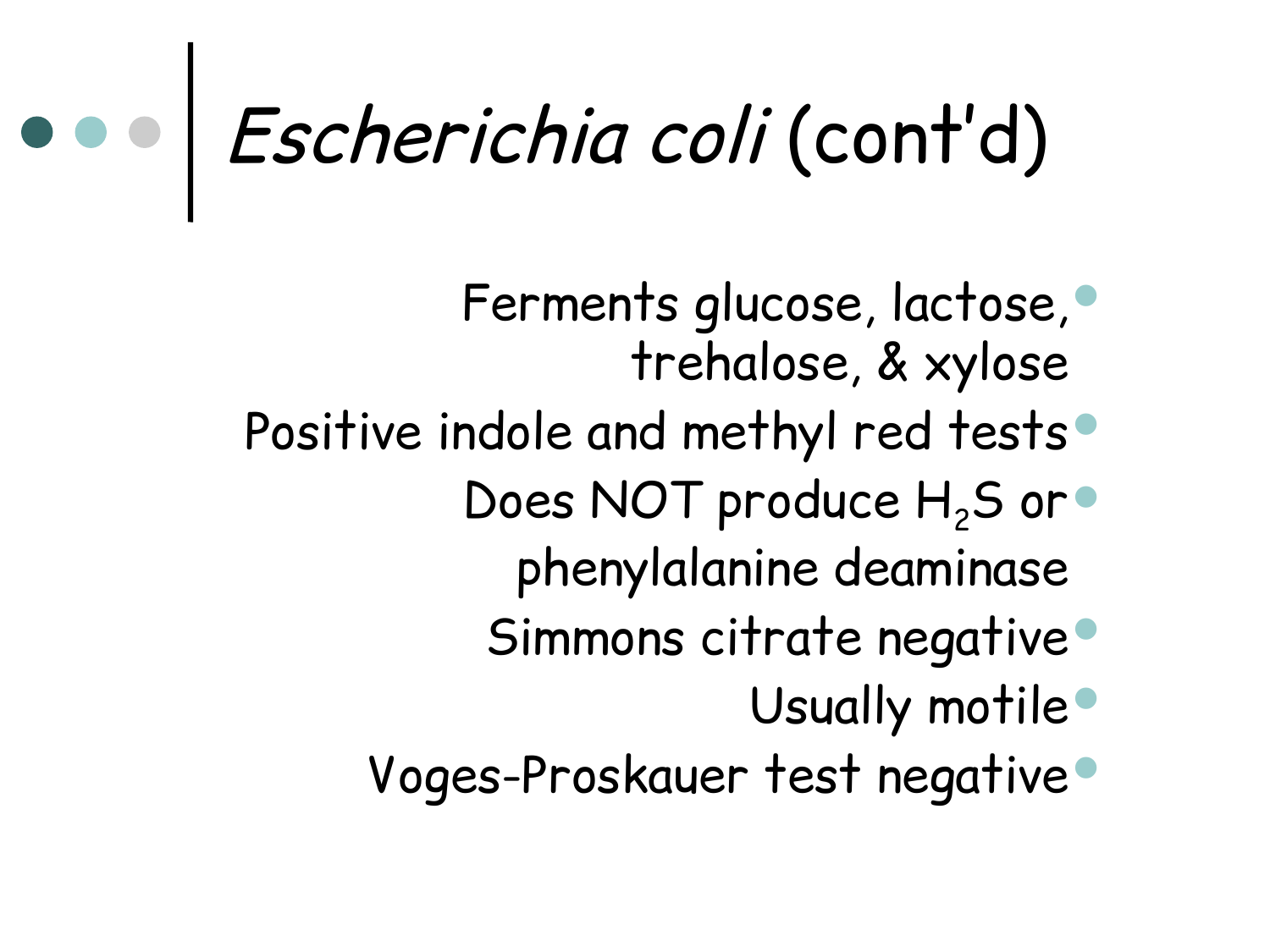

# Escherichia coli (cont’d)
Ferments glucose, lactose, trehalose, & xylose
Positive indole and methyl red tests
Does NOT produce H2S or phenylalanine deaminase
Simmons citrate negative
Usually motile
Voges-Proskauer test negative